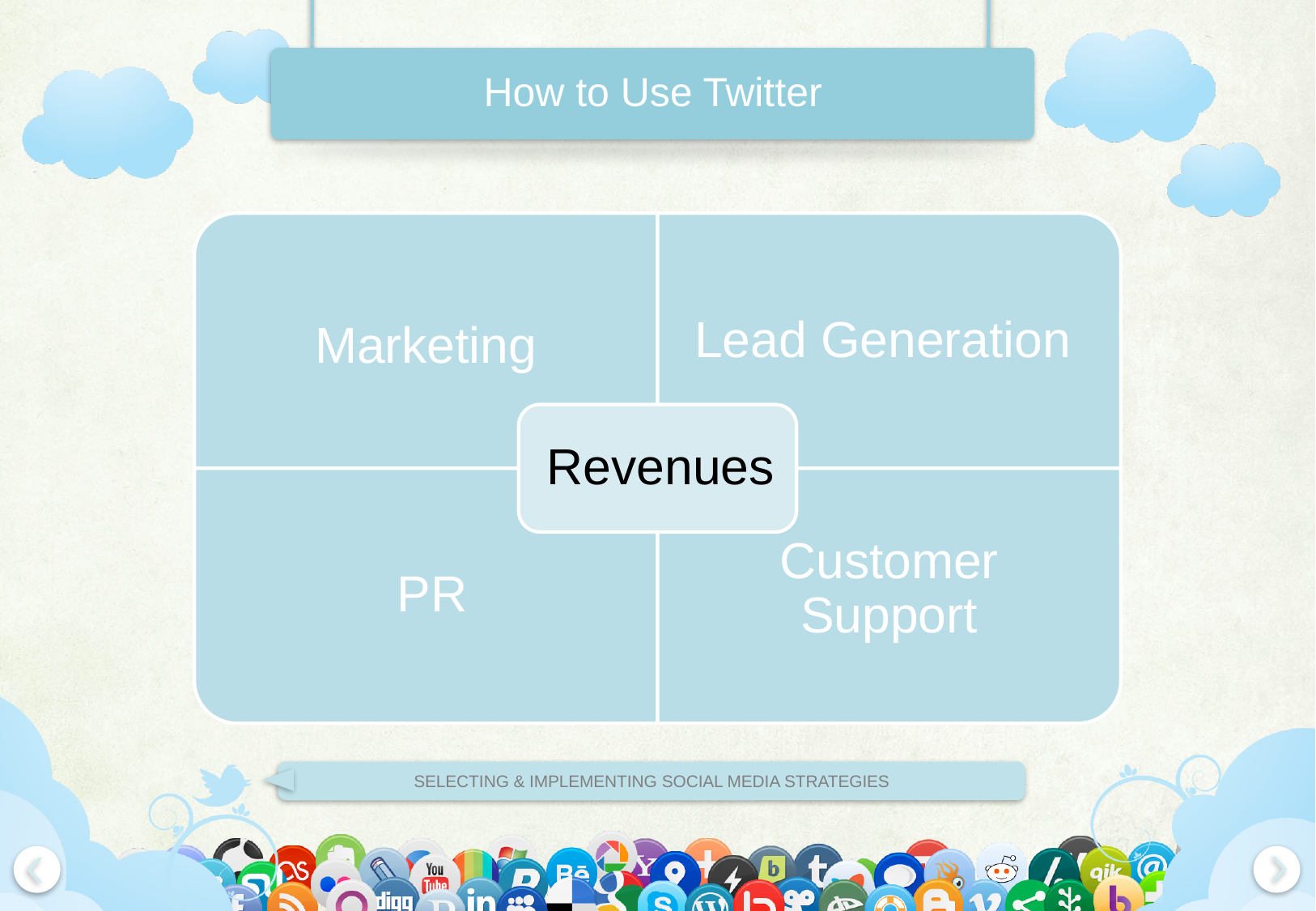

# How to Use Twitter
Marketing
Lead Generation
PR
Customer Support
Revenues